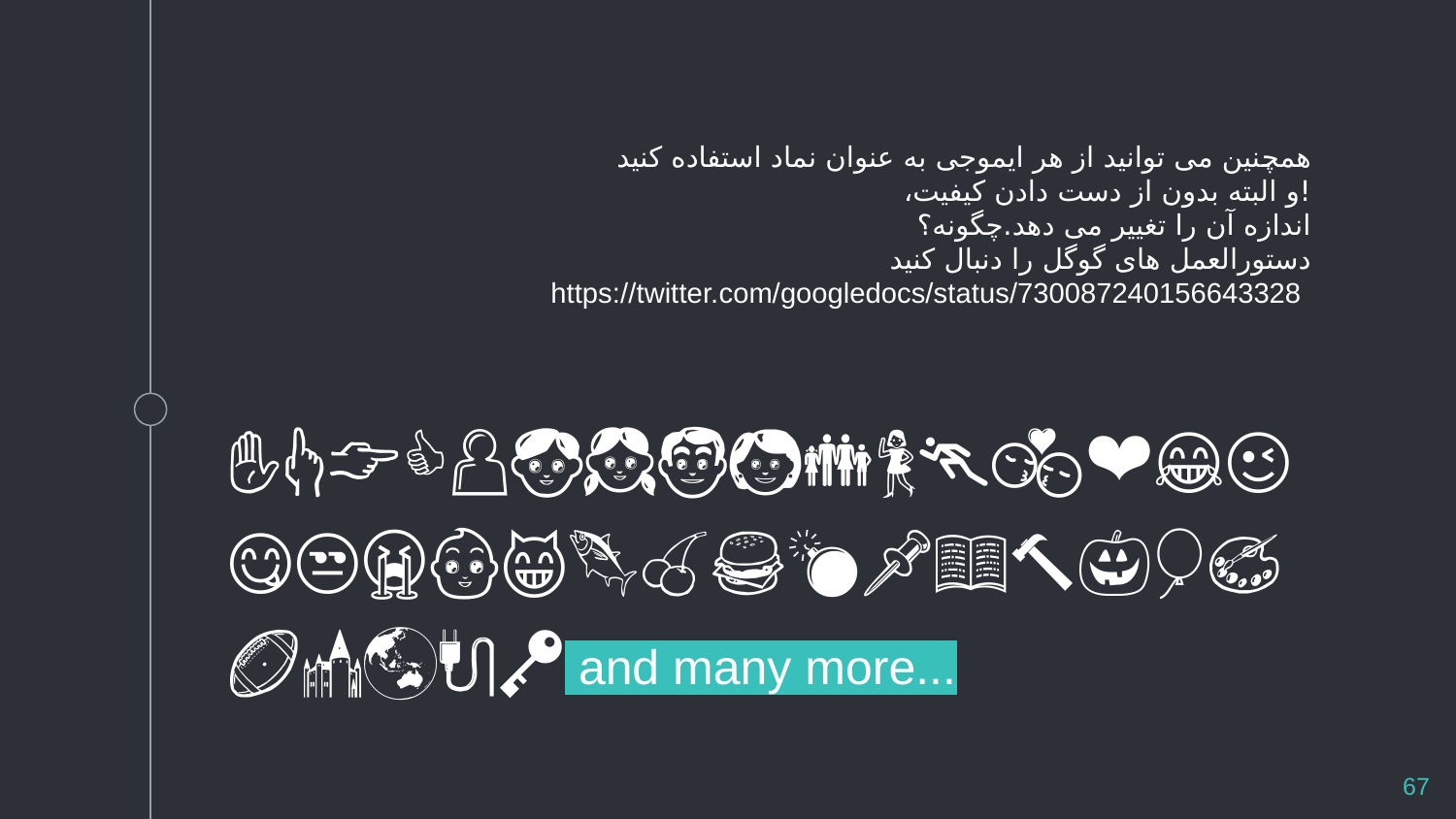

همچنین می توانید از هر ایموجی به عنوان نماد استفاده کنید
!و البته بدون از دست دادن کیفیت،
اندازه آن را تغییر می دهد.چگونه؟
دستورالعمل های گوگل را دنبال کنید
 https://twitter.com/googledocs/status/730087240156643328
✋👆👉👍👤👦👧👨👩👪💃🏃💑❤😂😉😋😒😭👶😸🐟🍒🍔💣📌📖🔨🎃🎈🎨🏈🏰🌏🔌🔑 and many more...
67